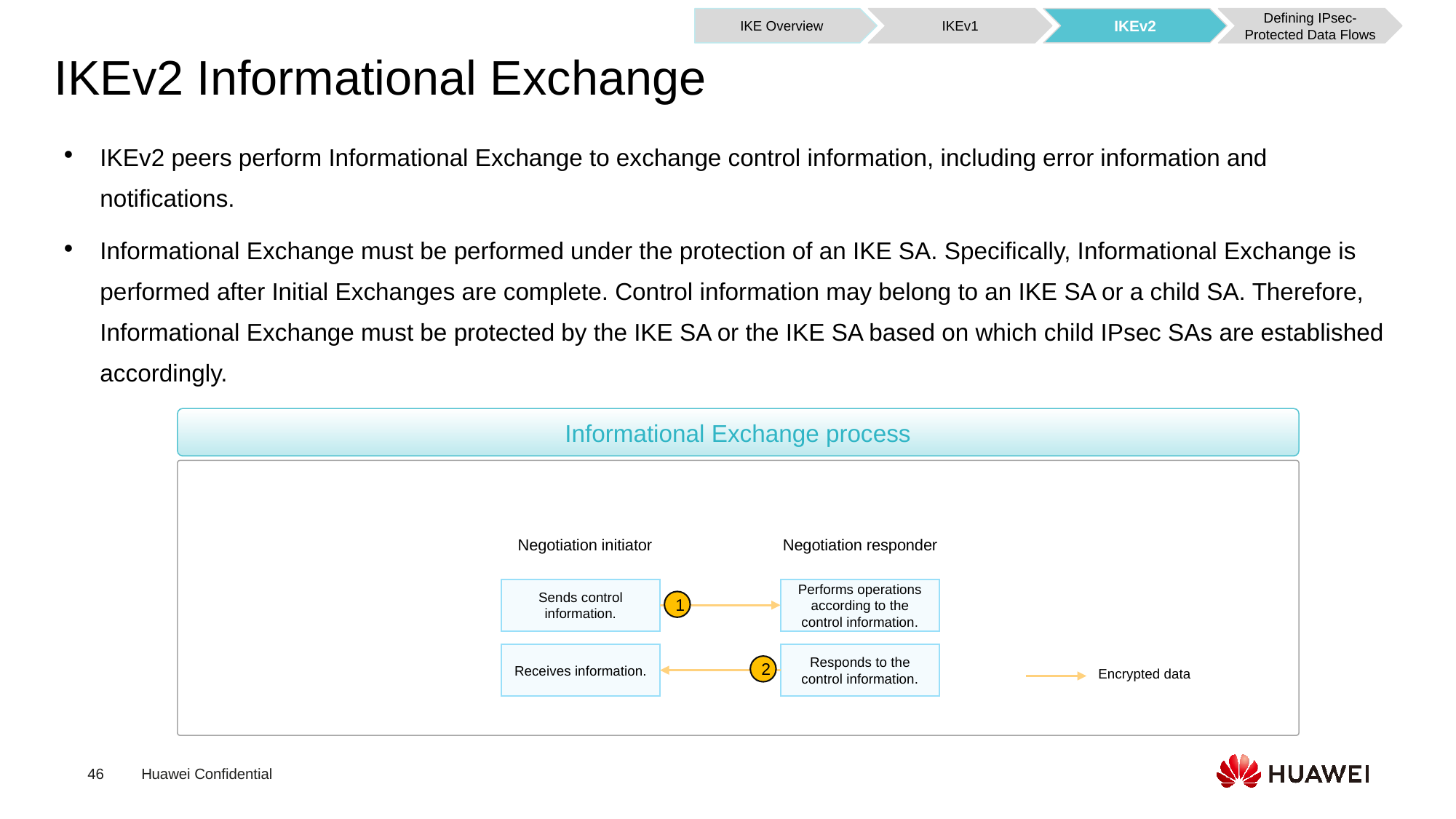

IKE Overview
IKEv1
IKEv2
Defining IPsec-Protected Data Flows
# IKEv2 Informational Exchange
IKEv2 peers perform Informational Exchange to exchange control information, including error information and notifications.
Informational Exchange must be performed under the protection of an IKE SA. Specifically, Informational Exchange is performed after Initial Exchanges are complete. Control information may belong to an IKE SA or a child SA. Therefore, Informational Exchange must be protected by the IKE SA or the IKE SA based on which child IPsec SAs are established accordingly.
Informational Exchange process

Negotiation responder
Negotiation initiator
Sends control information.
Performs operations according to the control information.
1
Receives information.
Responds to the control information.
2
Encrypted data